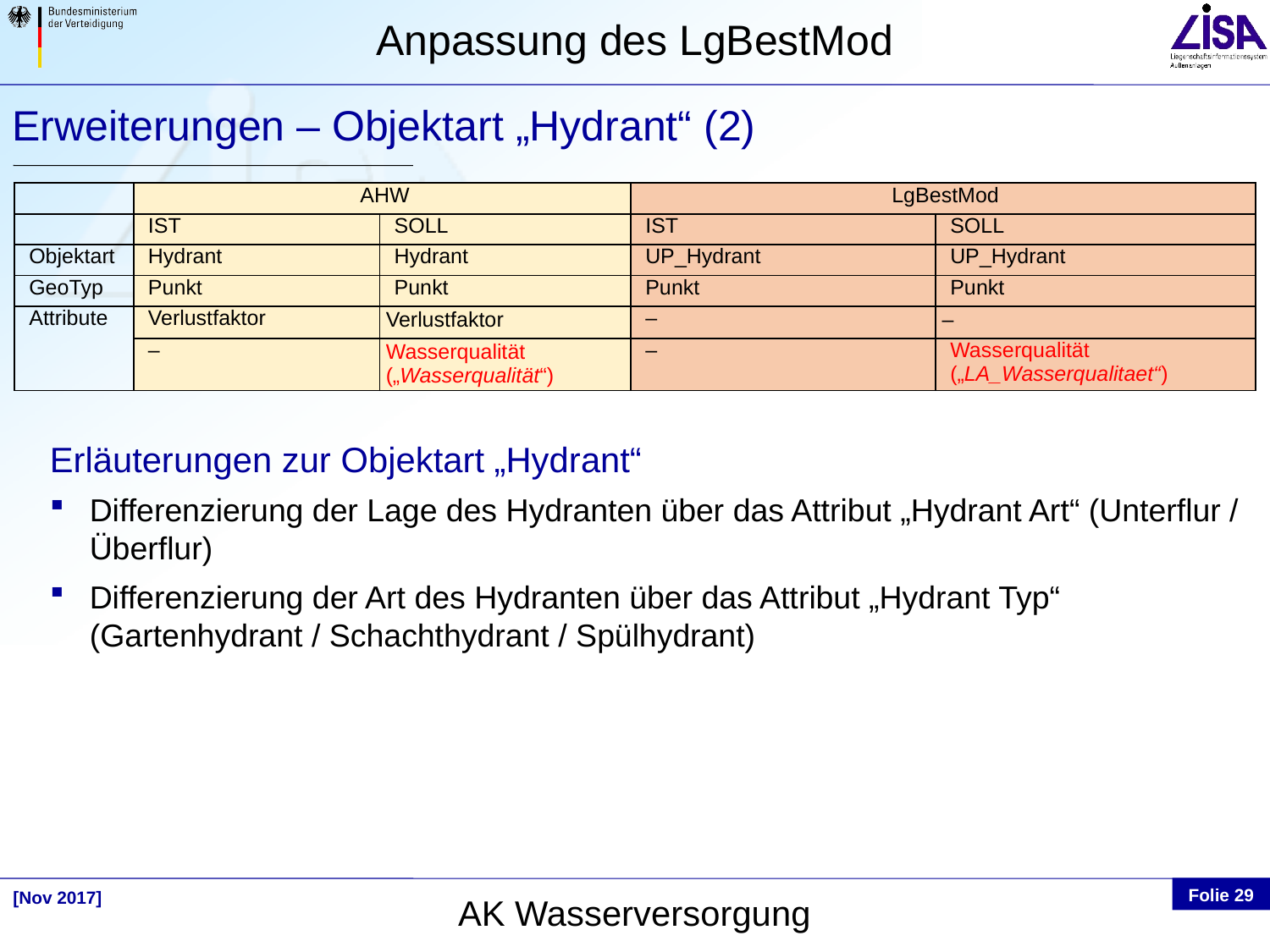

Erweiterungen – Objektart „Hydrant“ (2)

|  | AHW |  | LgBestMod |  |
| --- | --- | --- | --- | --- |
|  | IST | SOLL | IST | SOLL |
| Objektart | Hydrant | Hydrant | UP\_Hydrant | UP\_Hydrant |
| GeoTyp | Punkt | Punkt | Punkt | Punkt |
| Attribute | Verlustfaktor | Verlustfaktor | – | – |
|  | – | Wasserqualität („Wasserqualität“) | – | Wasserqualität („LA\_Wasserqualitaet“) |
Erläuterungen zur Objektart „Hydrant“
Differenzierung der Lage des Hydranten über das Attribut „Hydrant Art“ (Unterflur / Überflur)
Differenzierung der Art des Hydranten über das Attribut „Hydrant Typ“ (Gartenhydrant / Schachthydrant / Spülhydrant)